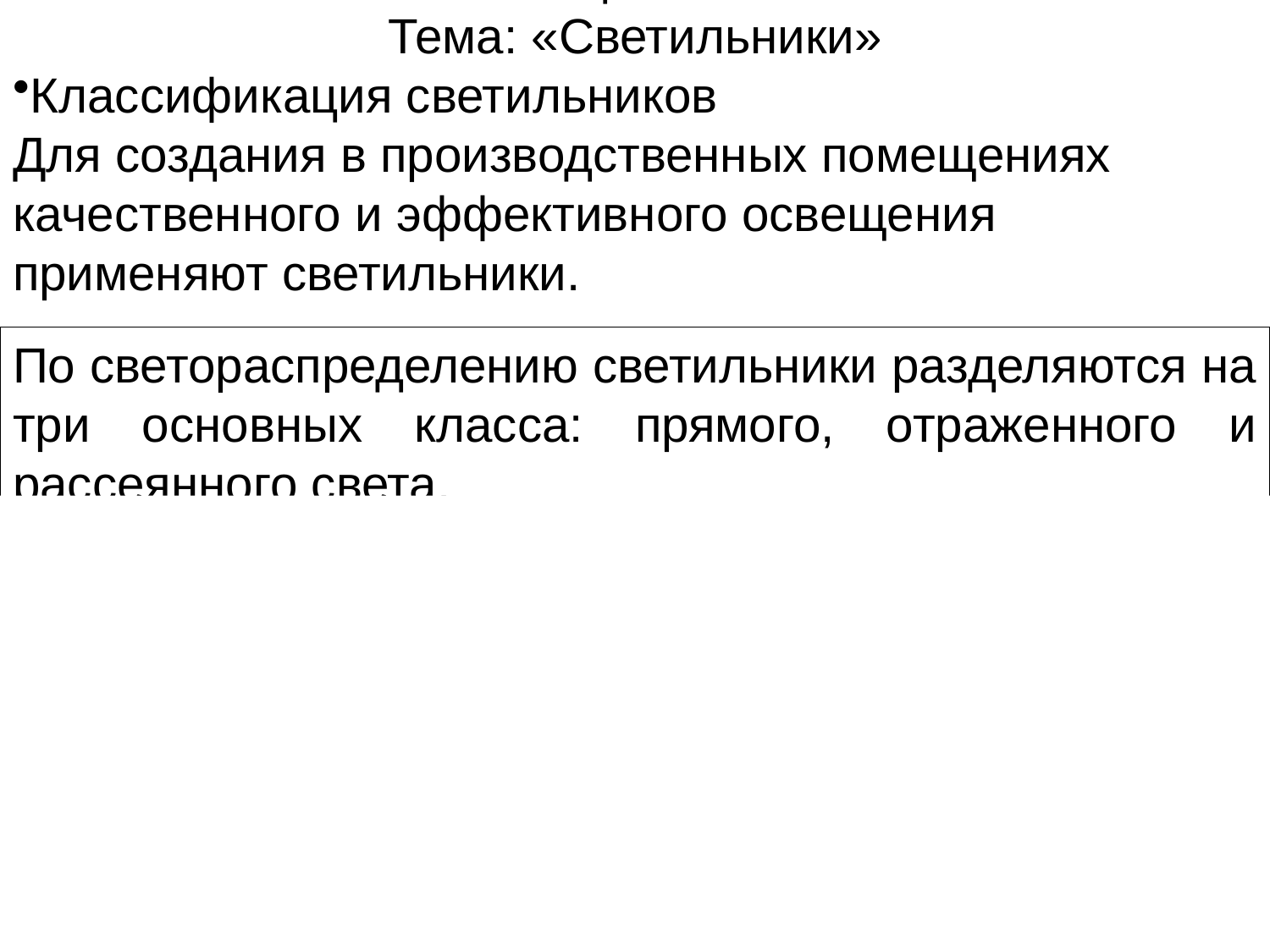

Лекция № 4
Тема: «Светильники»
Классификация светильников
Для создания в производственных помещениях качественного и эффективного освещения применяют светильники.

По светораспределению светильники разделяются на три основных класса: прямого, отраженного и рассеянного света.